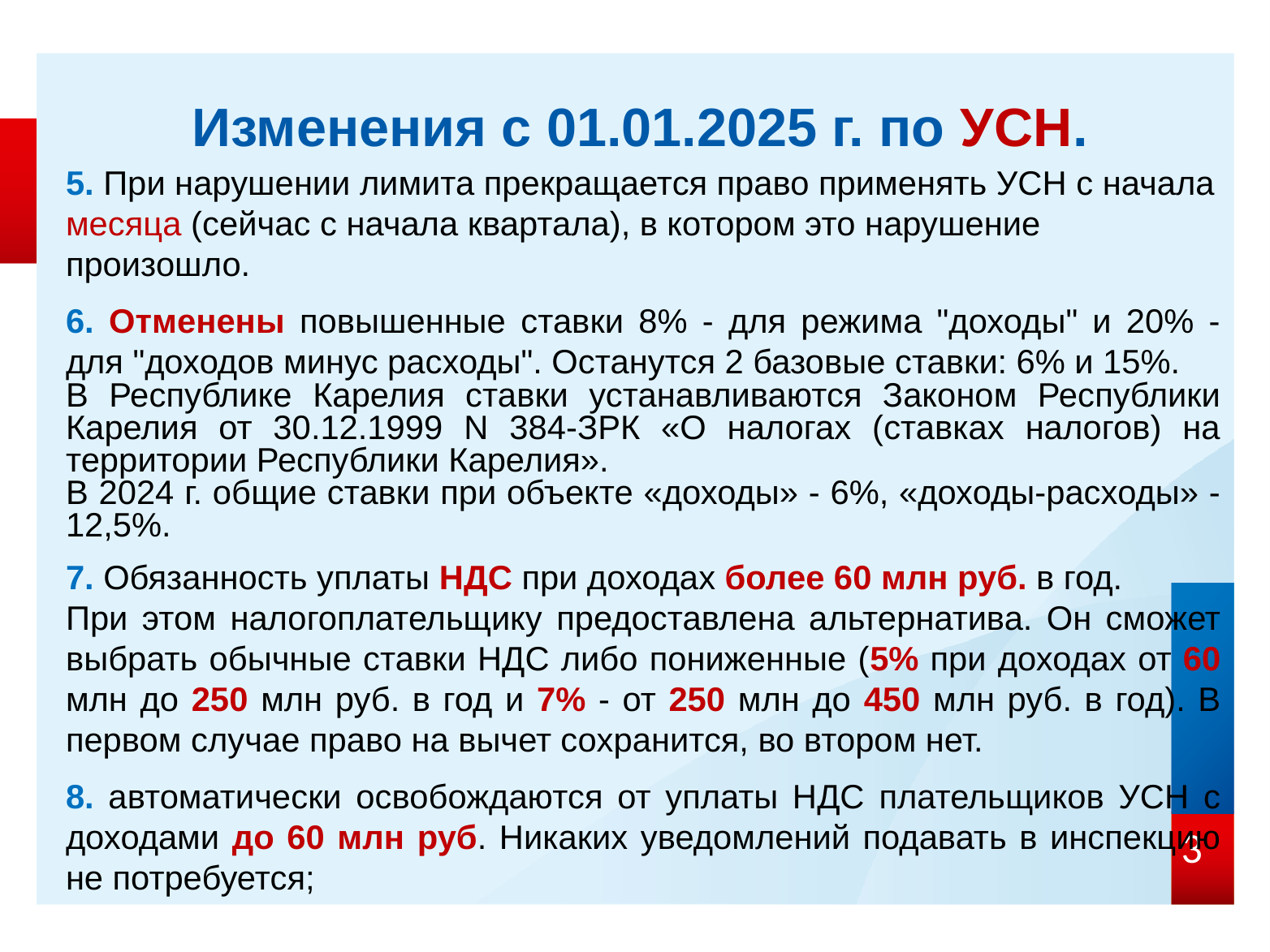

Изменения с 01.01.2025 г. по УСН.

5. При нарушении лимита прекращается право применять УСН с начала месяца (сейчас с начала квартала), в котором это нарушение произошло.

6. Отменены повышенные ставки 8% - для режима "доходы" и 20% - для "доходов минус расходы". Останутся 2 базовые ставки: 6% и 15%.
В Республике Карелия ставки устанавливаются Законом Республики Карелия от 30.12.1999 N 384-ЗРК «О налогах (ставках налогов) на территории Республики Карелия».
В 2024 г. общие ставки при объекте «доходы» - 6%, «доходы-расходы» - 12,5%.

7. Обязанность уплаты НДС при доходах более 60 млн руб. в год.
При этом налогоплательщику предоставлена альтернатива. Он сможет выбрать обычные ставки НДС либо пониженные (5% при доходах от 60 млн до 250 млн руб. в год и 7% - от 250 млн до 450 млн руб. в год). В первом случае право на вычет сохранится, во втором нет.

8. автоматически освобождаются от уплаты НДС плательщиков УСН с доходами до 60 млн руб. Никаких уведомлений подавать в инспекцию не потребуется;
3